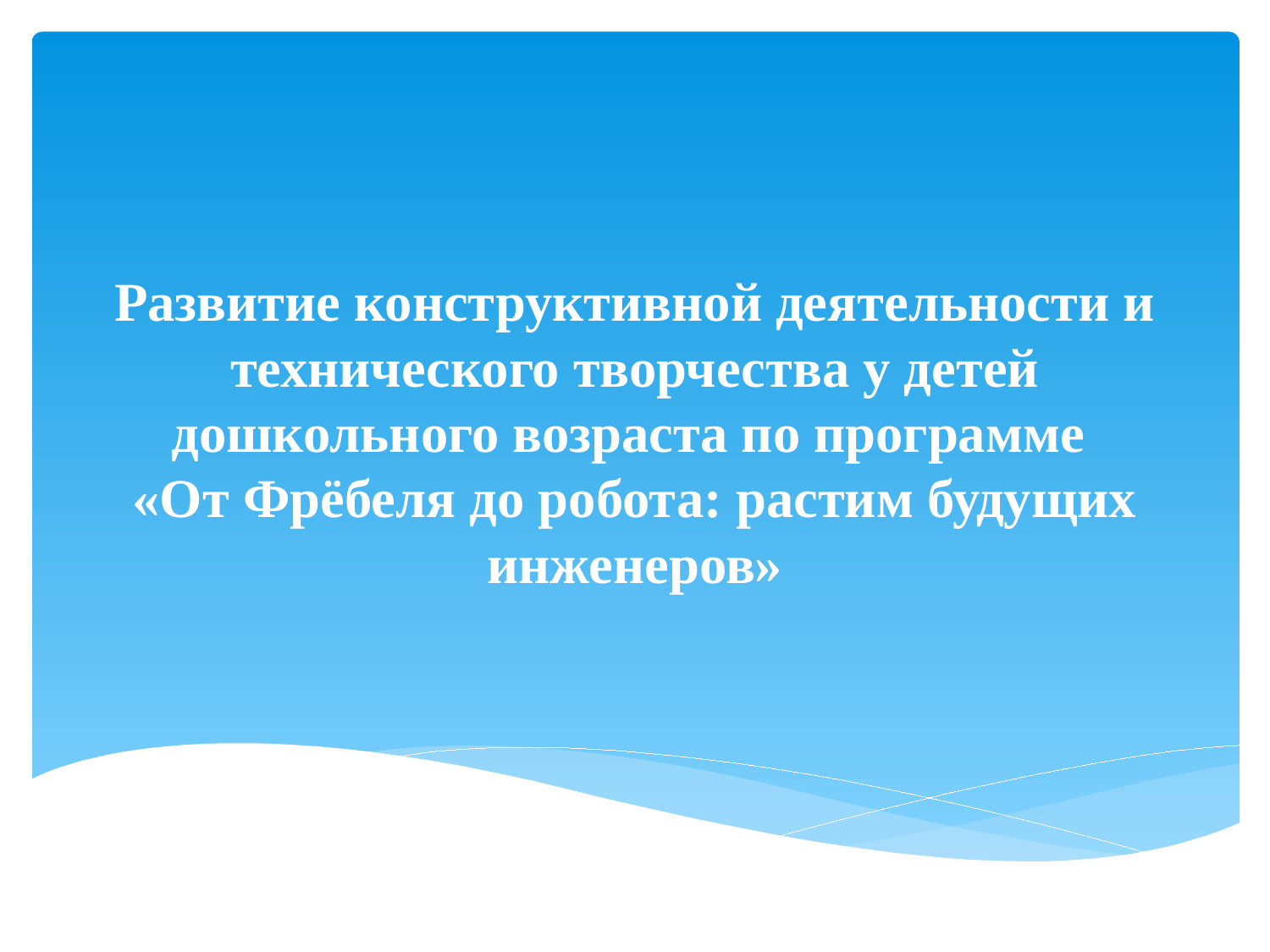

# Развитие конструктивной деятельности и технического творчества у детей дошкольного возраста по программе «От Фрёбеля до робота: растим будущих инженеров»